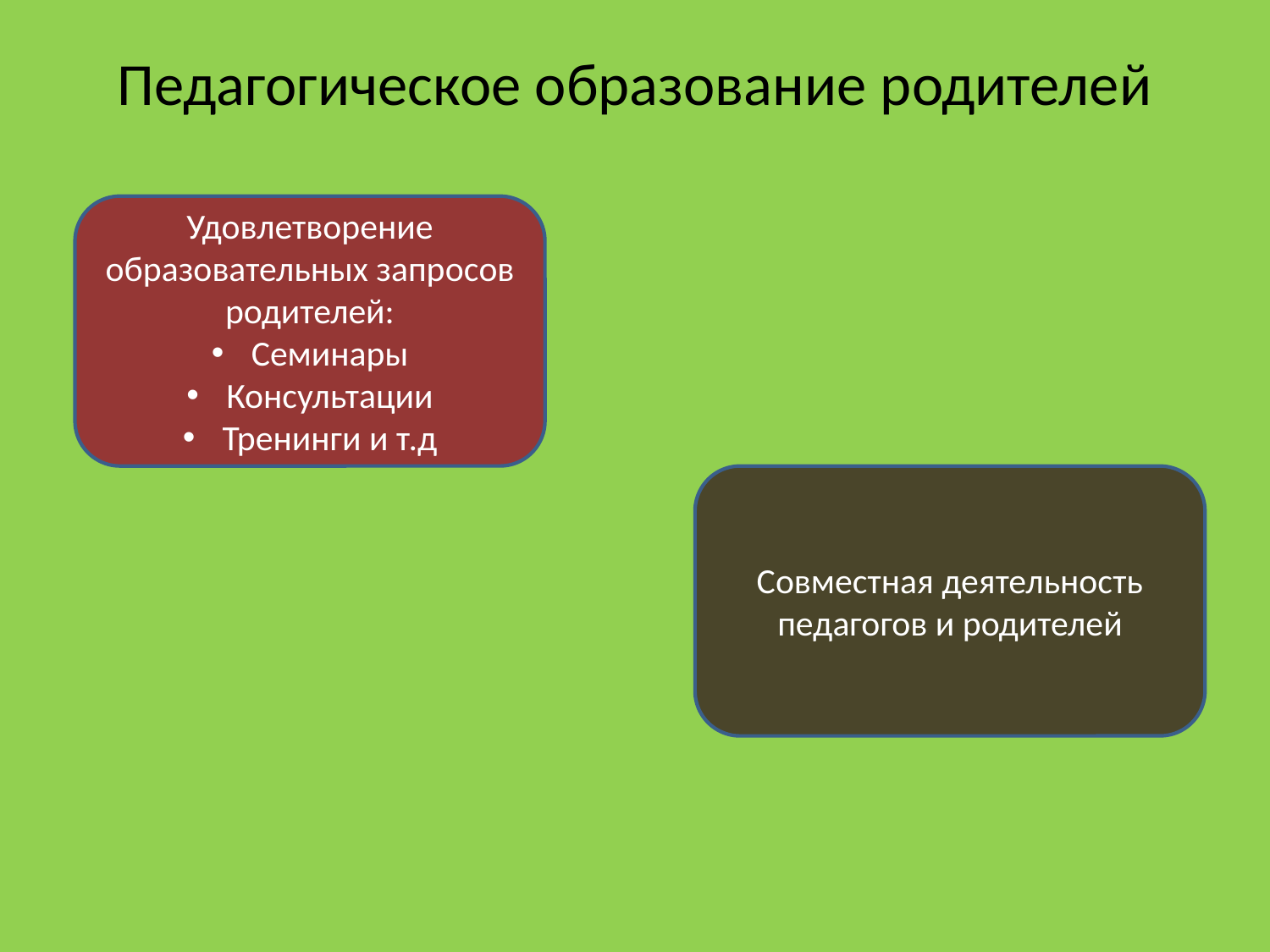

# Педагогическое образование родителей
Удовлетворение образовательных запросов родителей:
Семинары
Консультации
Тренинги и т.д
Совместная деятельность педагогов и родителей